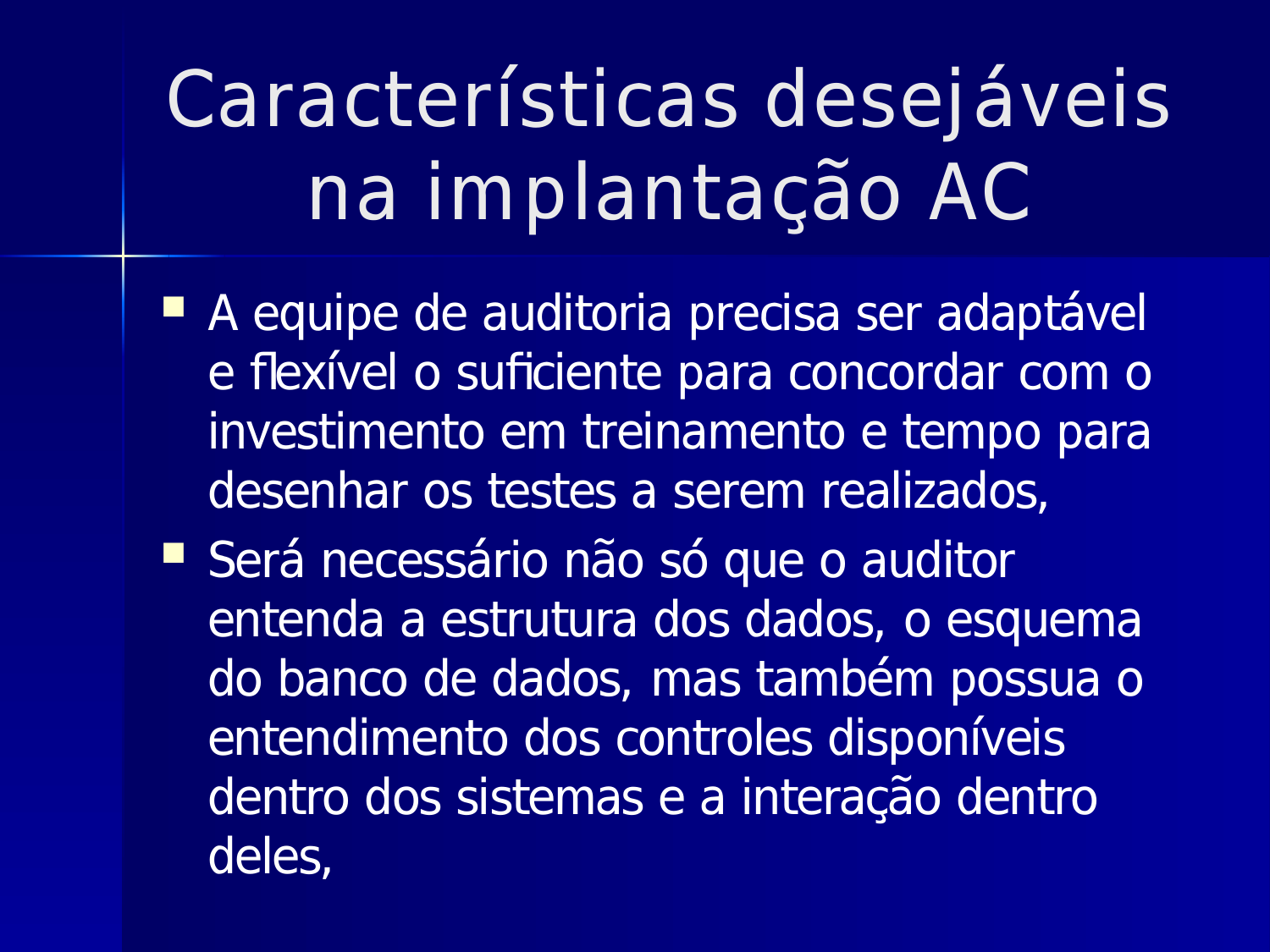

# Características desejáveis na implantação AC
A equipe de auditoria precisa ser adaptável e flexível o suficiente para concordar com o investimento em treinamento e tempo para desenhar os testes a serem realizados,
Será necessário não só que o auditor entenda a estrutura dos dados, o esquema do banco de dados, mas também possua o entendimento dos controles disponíveis dentro dos sistemas e a interação dentro deles,